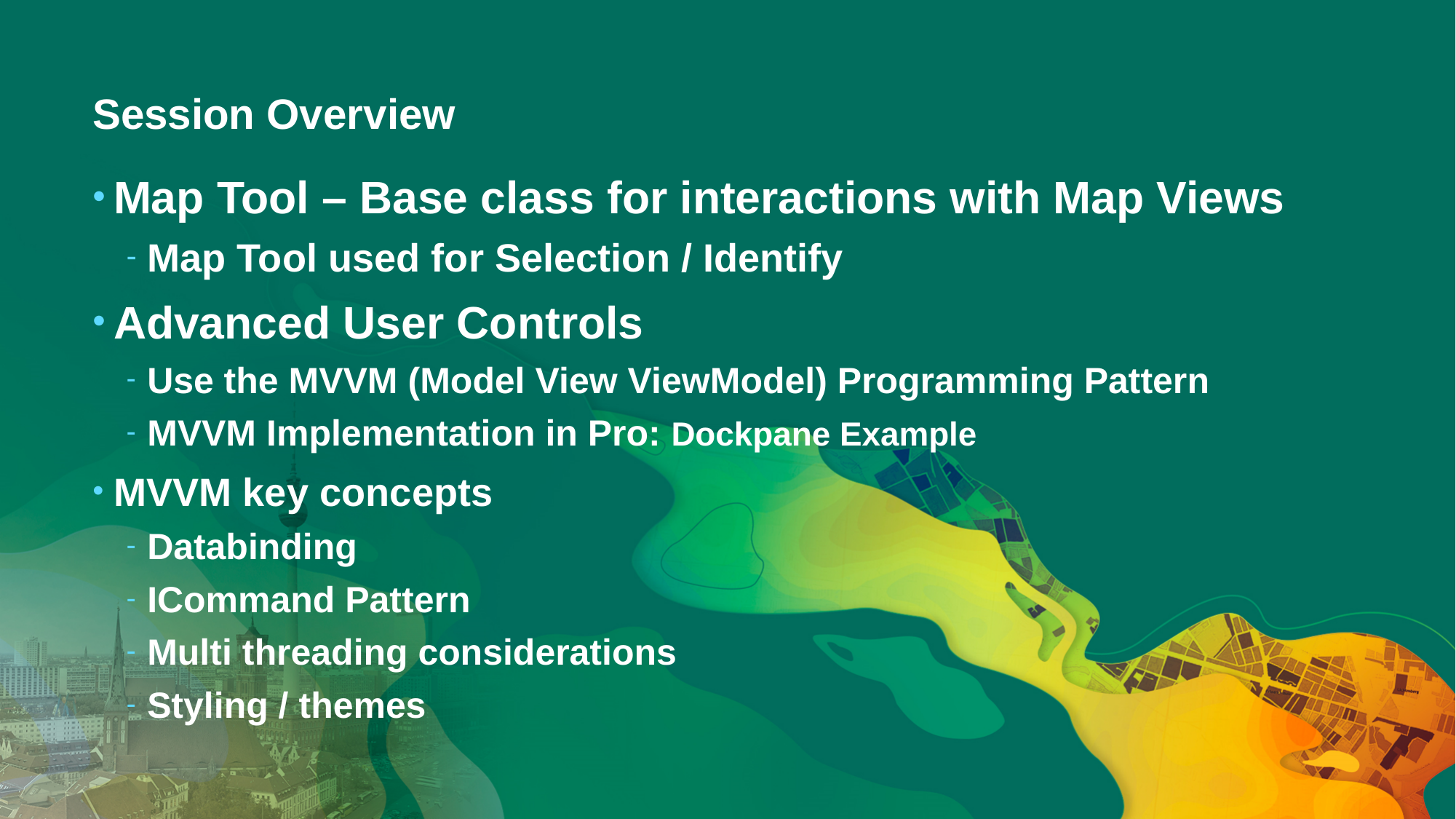

# Session Overview
Map Tool – Base class for interactions with Map Views
Map Tool used for Selection / Identify
Advanced User Controls
Use the MVVM (Model View ViewModel) Programming Pattern
MVVM Implementation in Pro: Dockpane Example
MVVM key concepts
Databinding
ICommand Pattern
Multi threading considerations
Styling / themes